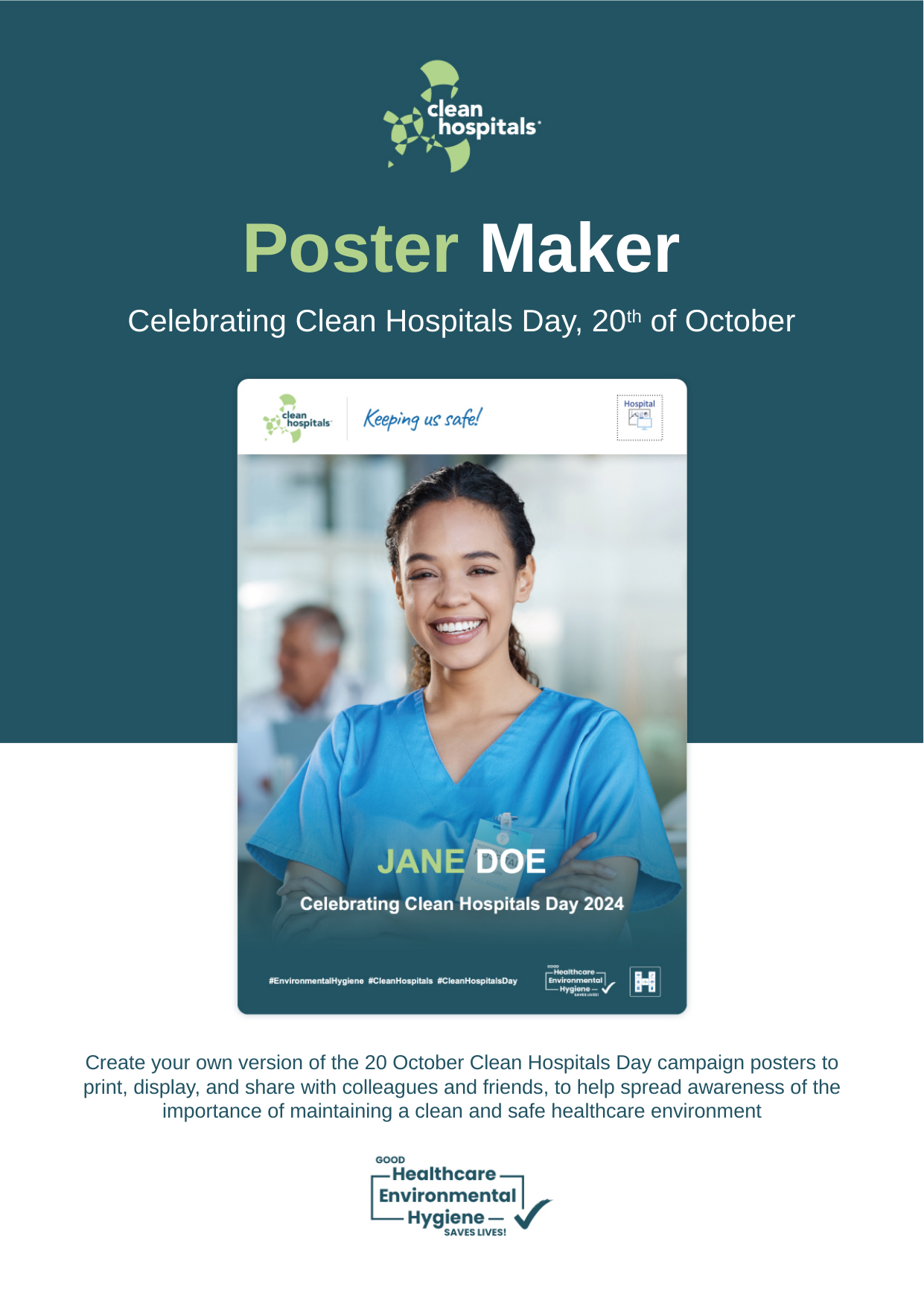

Poster Maker
Celebrating Clean Hospitals Day, 20th of October
Create your own version of the 20 October Clean Hospitals Day campaign posters to print, display, and share with colleagues and friends, to help spread awareness of the importance of maintaining a clean and safe healthcare environment